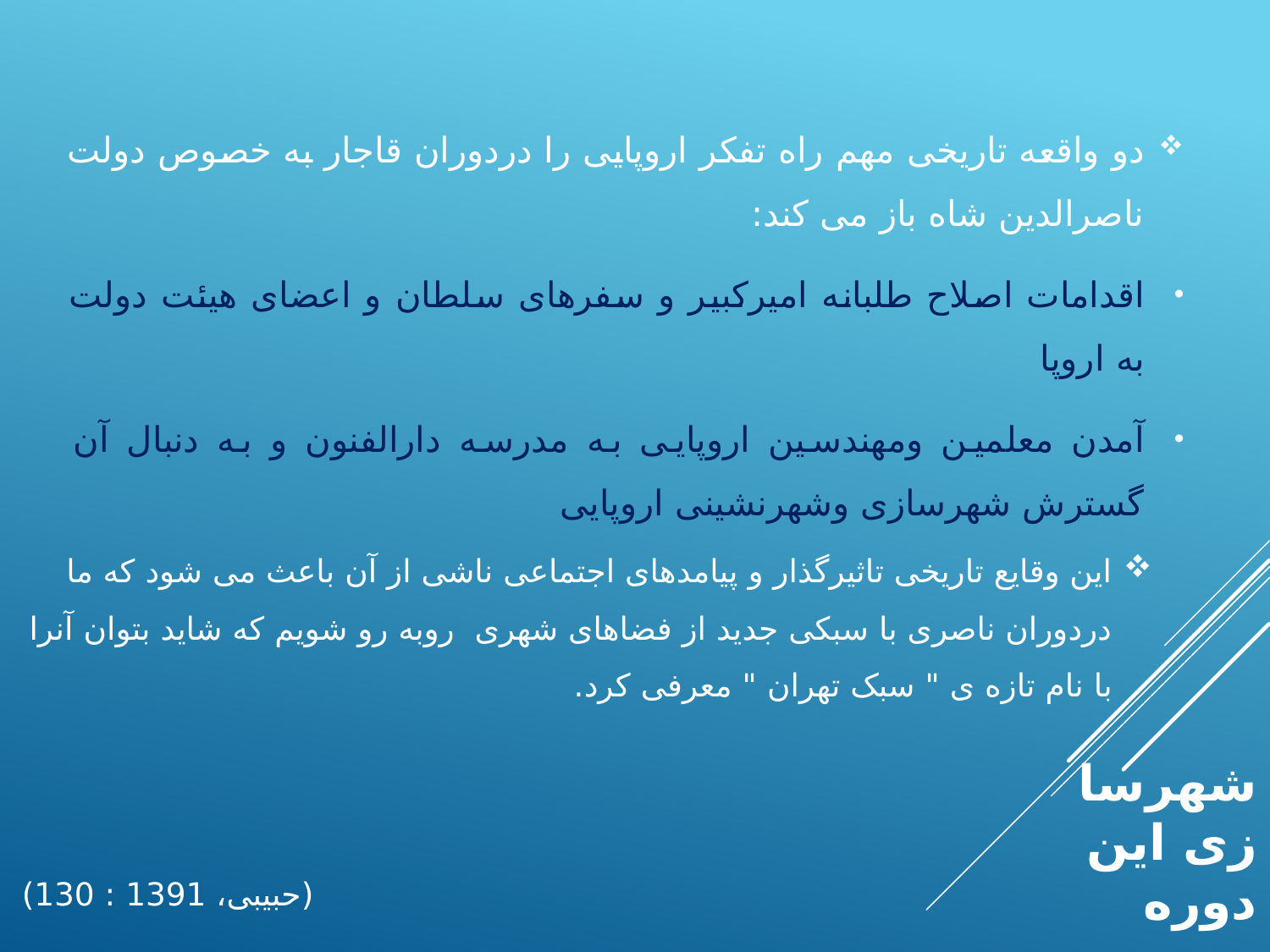

دو واقعه تاریخی مهم راه تفکر اروپایی را دردوران قاجار به خصوص دولت ناصرالدین شاه باز می کند:
اقدامات اصلاح طلبانه امیرکبیر و سفرهای سلطان و اعضای هیئت دولت به اروپا
آمدن معلمین ومهندسین اروپایی به مدرسه دارالفنون و به دنبال آن گسترش شهرسازی وشهرنشینی اروپایی

این وقایع تاریخی تاثیرگذار و پیامدهای اجتماعی ناشی از آن باعث می شود که ما دردوران ناصری با سبکی جدید از فضاهای شهری  روبه رو شویم که شاید بتوان آنرا با نام تازه ی " سبک تهران " معرفی کرد.

# شهرسازی این دوره
(حبیبی، 1391 : 130)